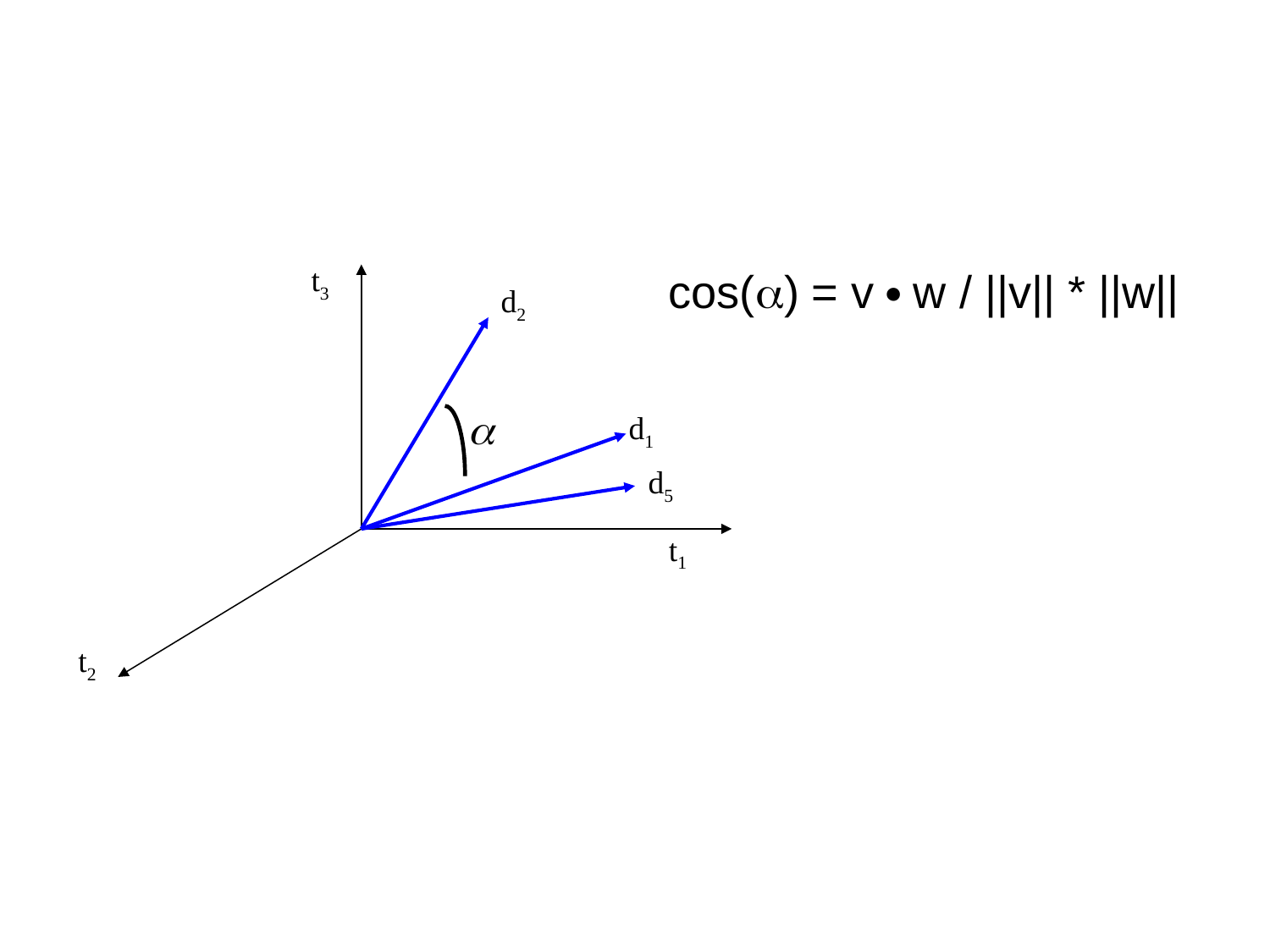

# BOW-representation
t3
cos(α) = v • w / ||v|| * ||w||
d2
α
d1

d5
t1
t2